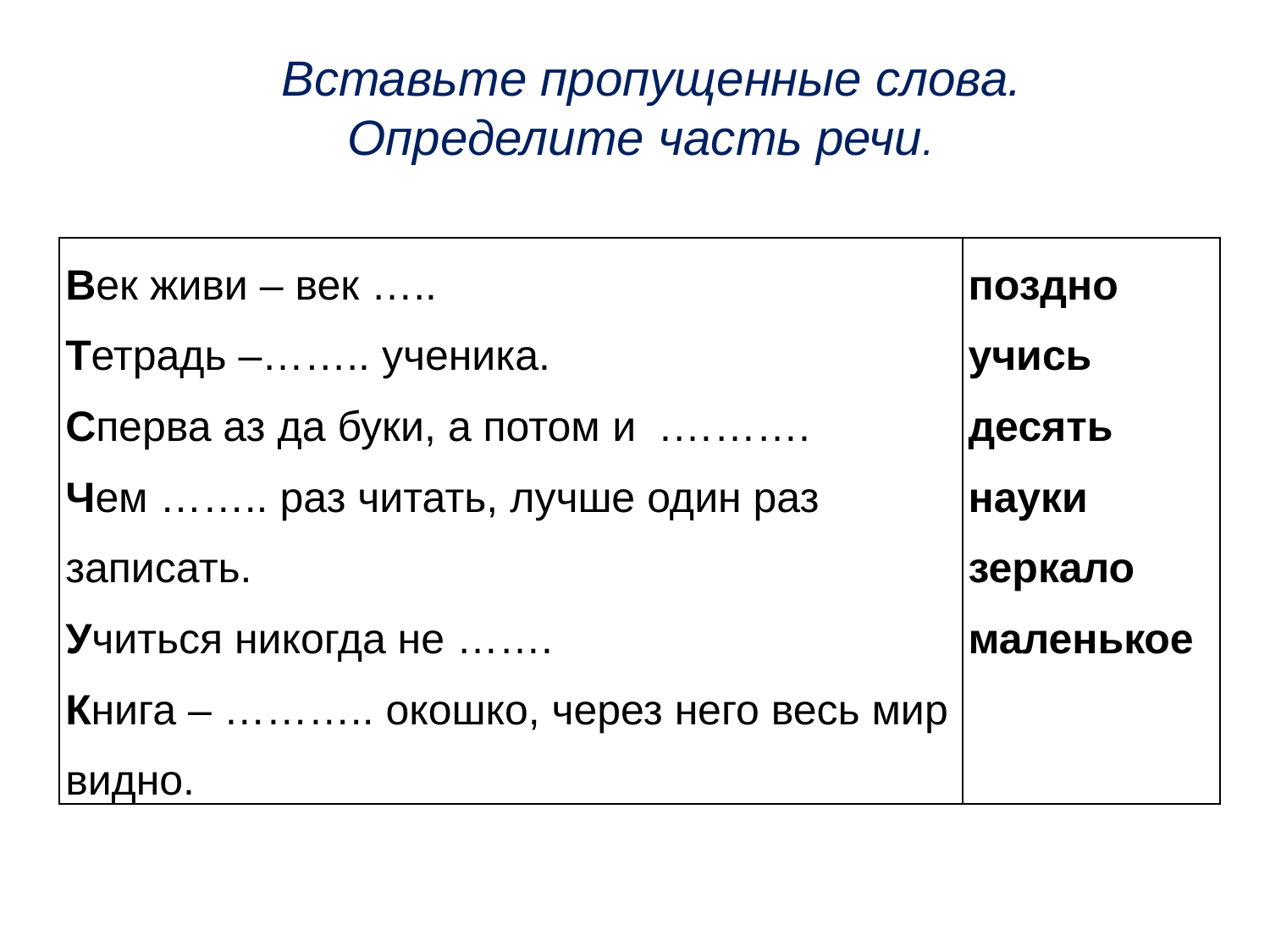

Вставьте пропущенные слова.
 Определите часть речи.

| Век живи – век ….. Тетрадь –…….. ученика. Сперва аз да буки, а потом и .………. Чем …….. раз читать, лучше один раз записать. Учиться никогда не ……. Книга – ……….. окошко, через него весь мир видно. | поздно учись десять науки зеркало маленькое |
| --- | --- |